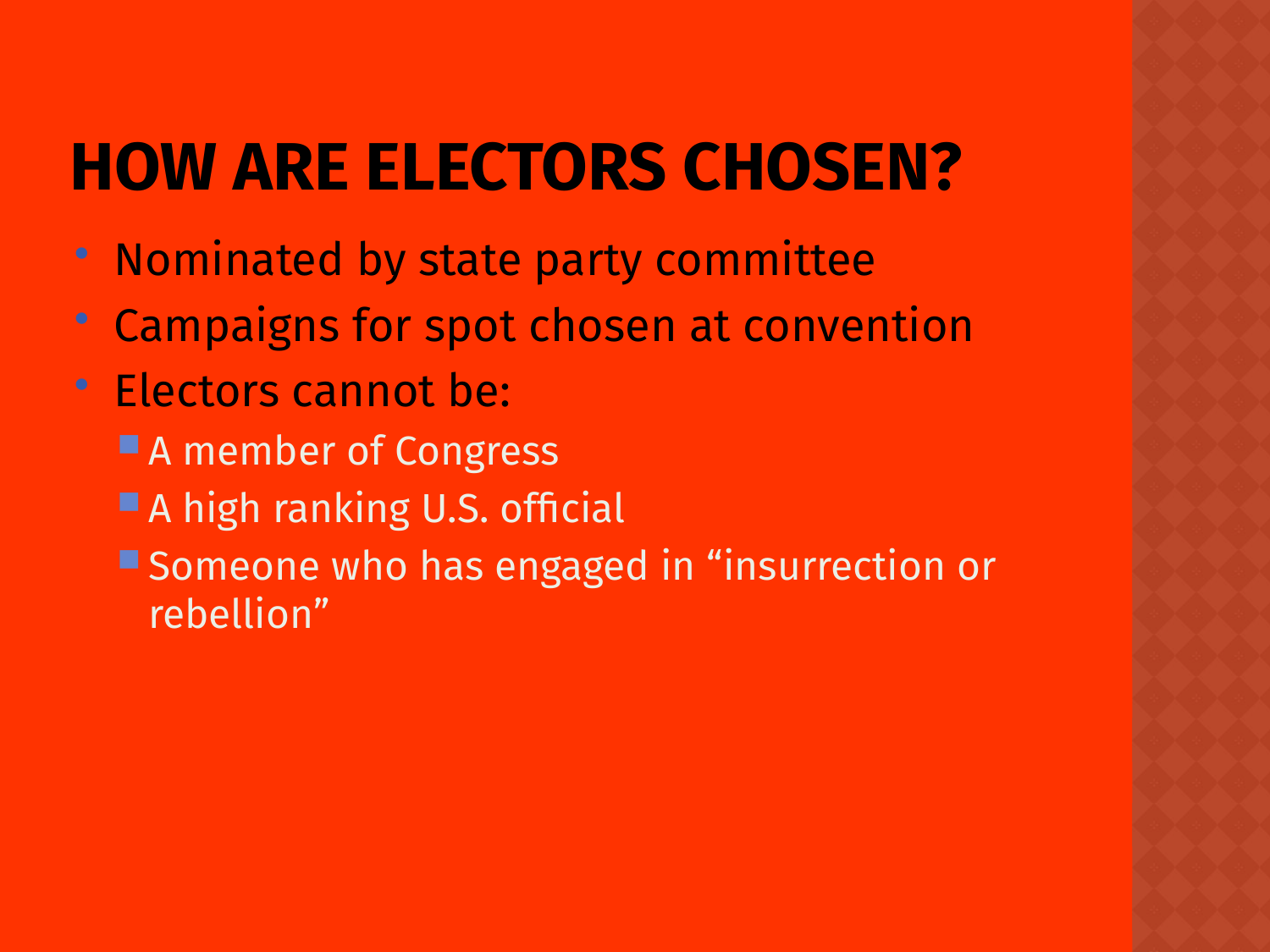

# How are electors chosen?
Nominated by state party committee
Campaigns for spot chosen at convention
Electors cannot be:
A member of Congress
A high ranking U.S. official
Someone who has engaged in “insurrection or rebellion”